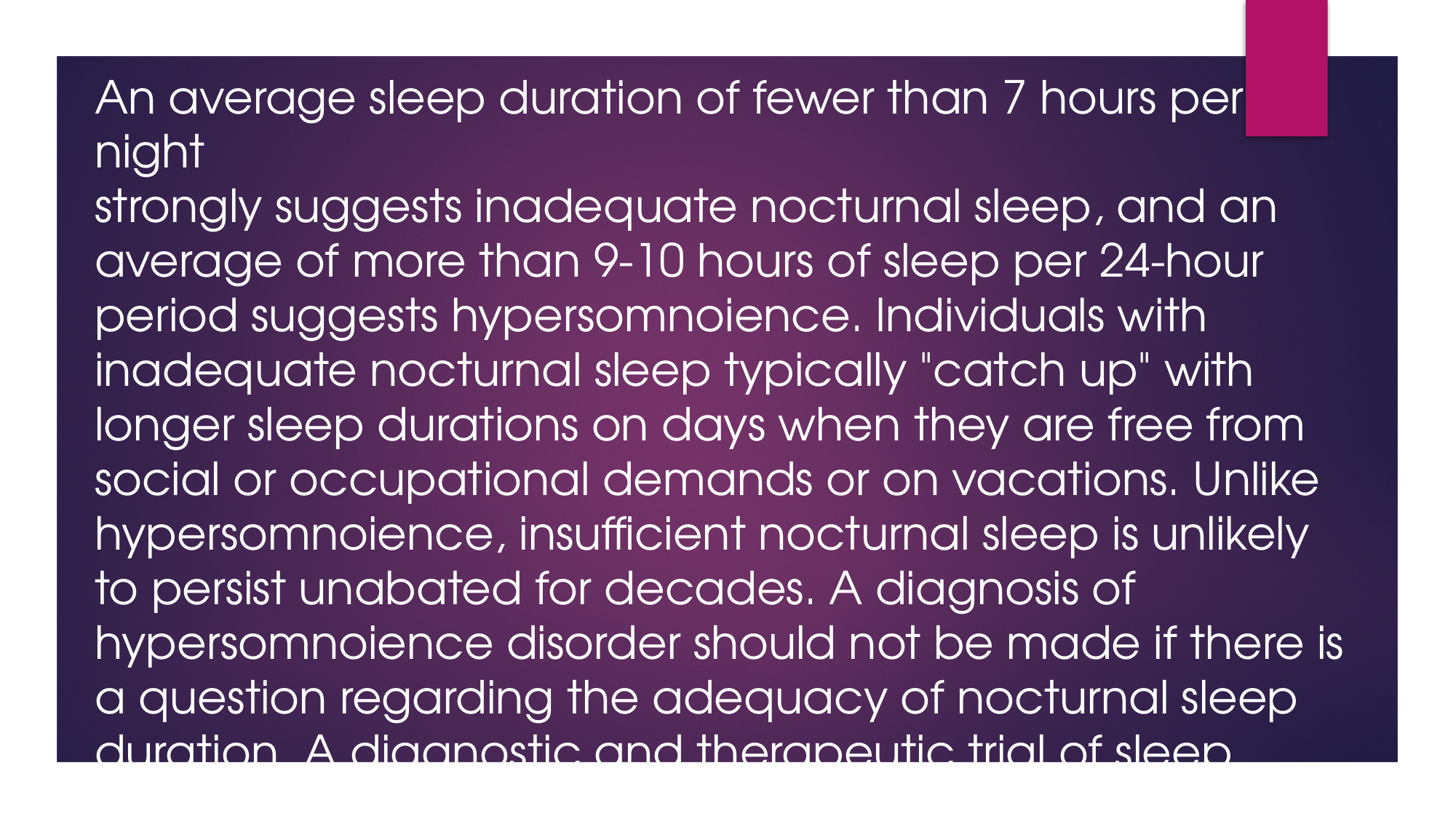

An average sleep duration of fewer than 7 hours per night
strongly suggests inadequate nocturnal sleep, and an average of more than 9-10 hours of sleep per 24-hour period suggests hypersomnoience. Individuals with inadequate nocturnal sleep typically "catch up" with longer sleep durations on days when they are free from social or occupational demands or on vacations. Unlike hypersomnoience, insufficient nocturnal sleep is unlikely to persist unabated for decades. A diagnosis of hypersomnoience disorder should not be made if there is a question regarding the adequacy of nocturnal sleep duration. A diagnostic and therapeutic trial of sleep extension for 10-14 days can often clarify the diagnosis.